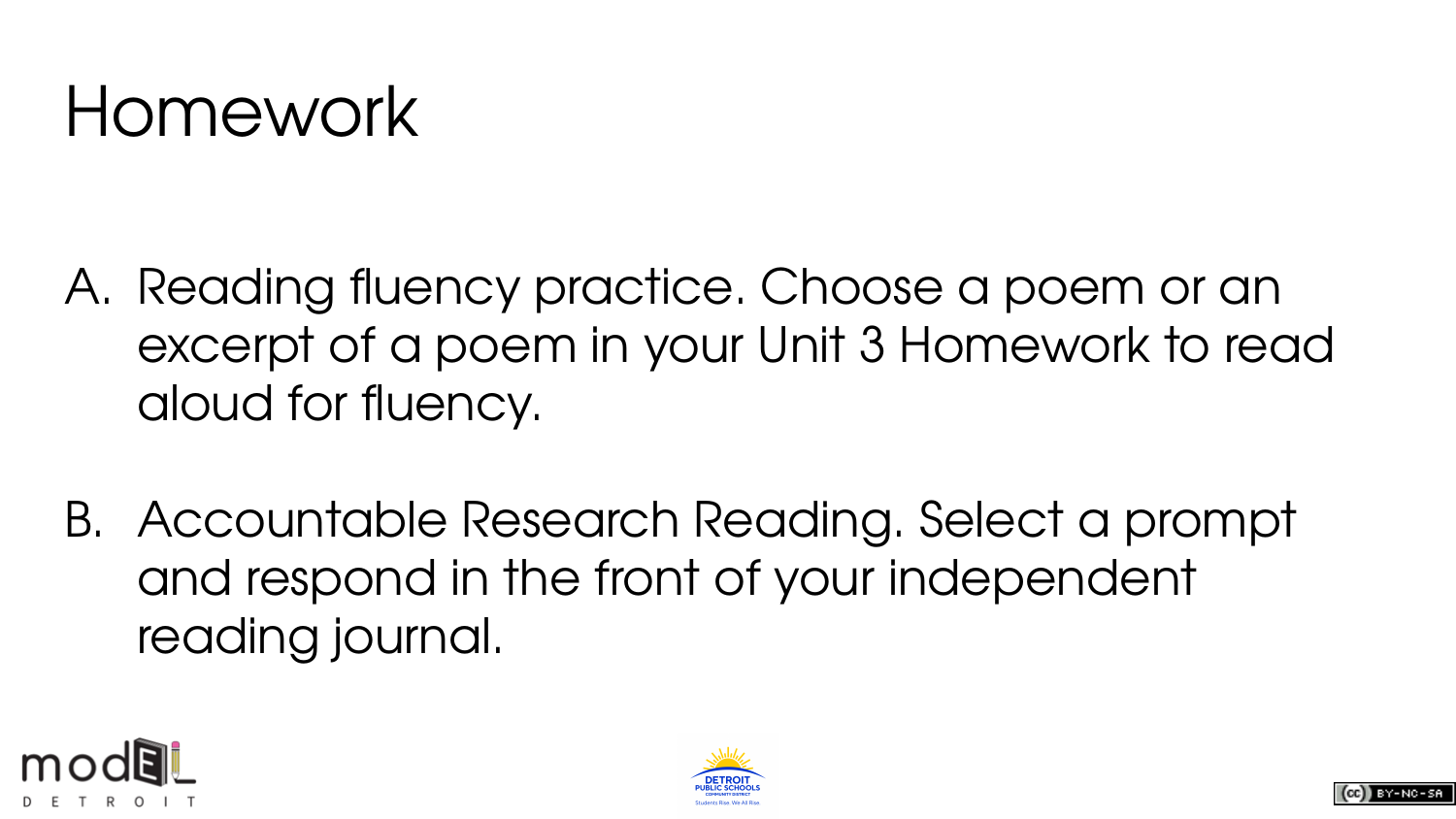

# Homework

Reading fluency practice. Choose a poem or an excerpt of a poem in your Unit 3 Homework to read aloud for fluency.

Accountable Research Reading. Select a prompt and respond in the front of your independent reading journal.